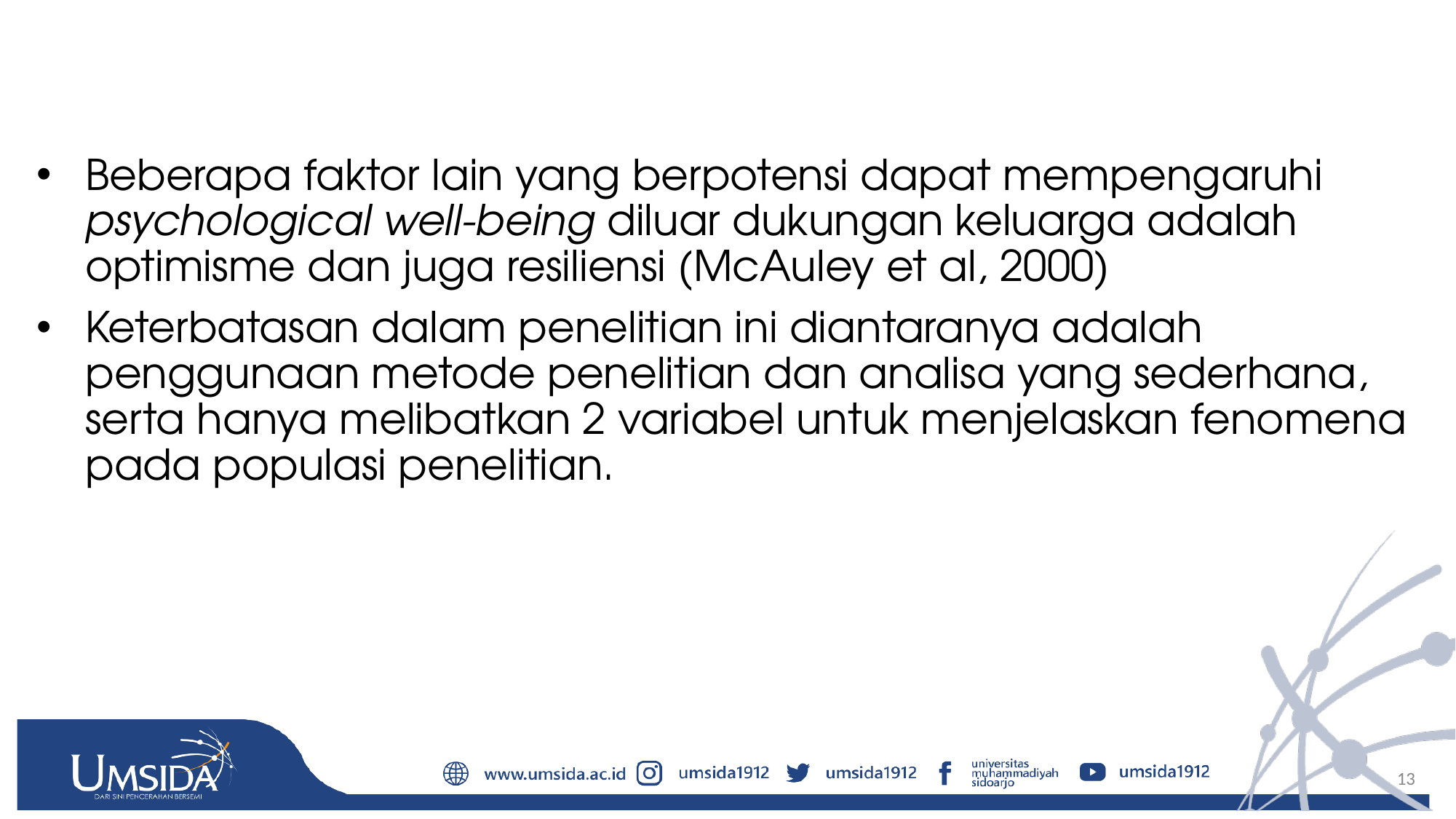

#
Beberapa faktor lain yang berpotensi dapat mempengaruhi psychological well-being diluar dukungan keluarga adalah optimisme dan juga resiliensi (McAuley et al, 2000)
Keterbatasan dalam penelitian ini diantaranya adalah penggunaan metode penelitian dan analisa yang sederhana, serta hanya melibatkan 2 variabel untuk menjelaskan fenomena pada populasi penelitian.